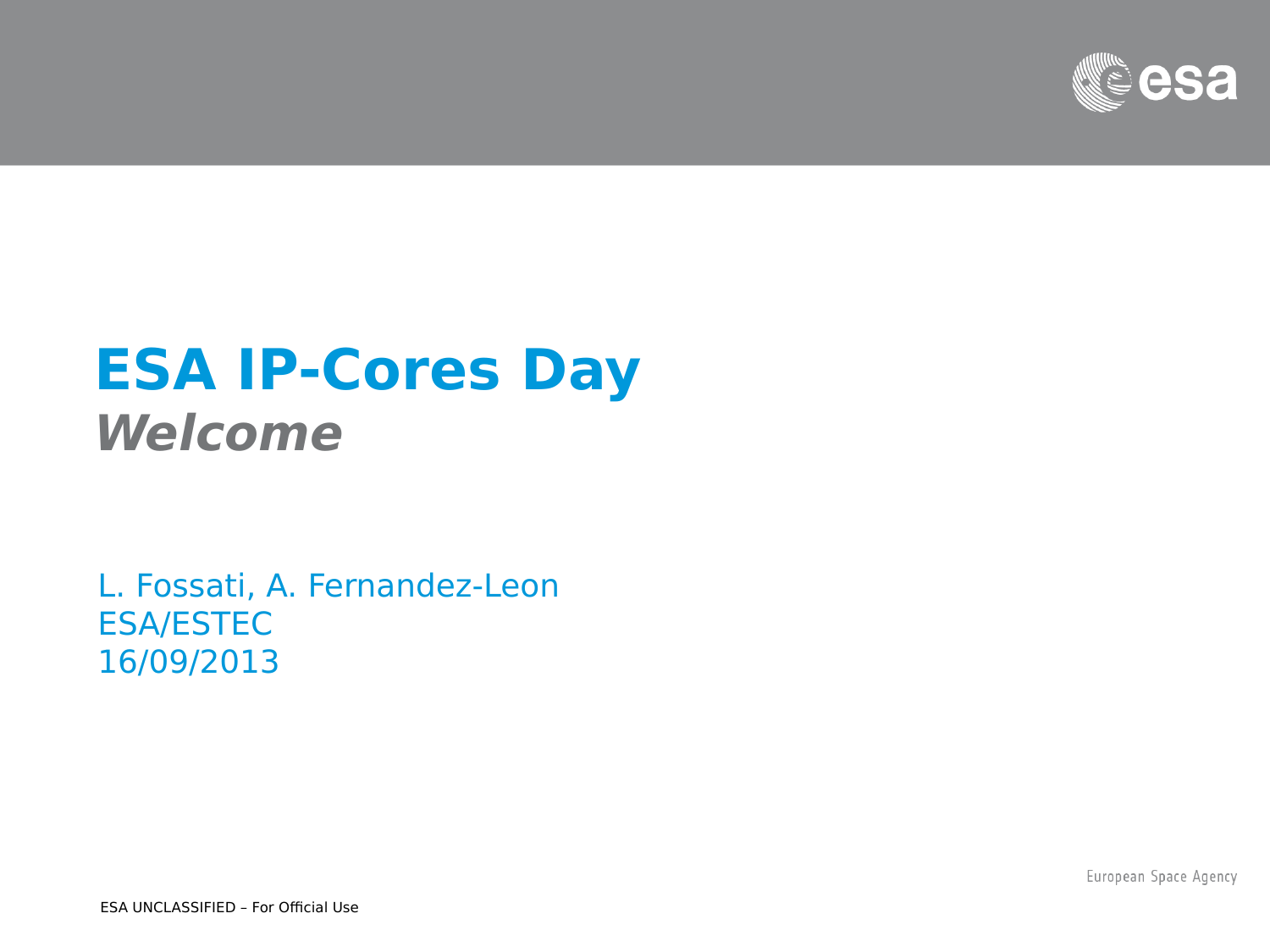

# ESA IP-Cores Day Welcome
L. Fossati, A. Fernandez-Leon
ESA/ESTEC
16/09/2013